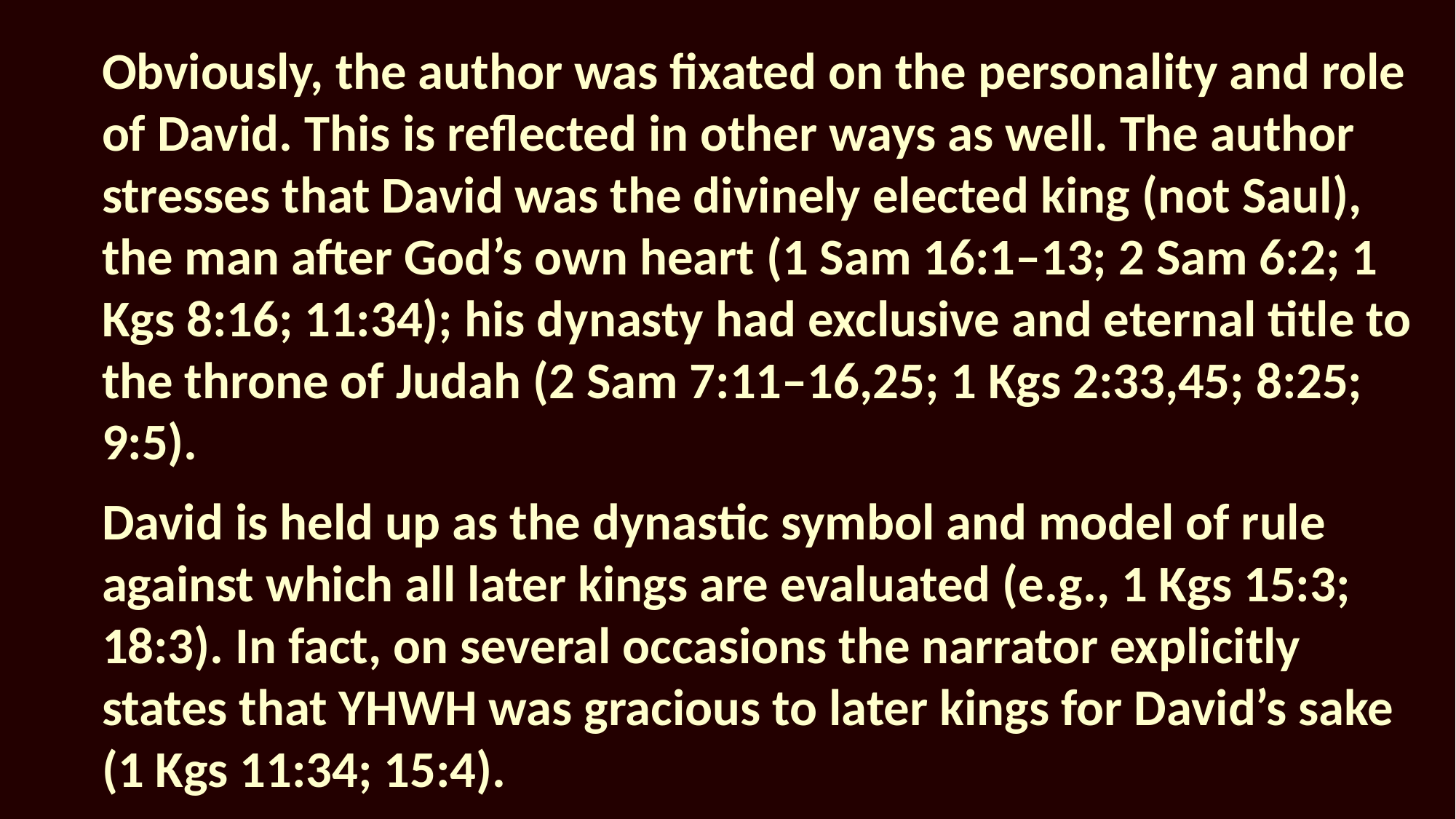

Obviously, the author was fixated on the personality and role of David. This is reflected in other ways as well. The author stresses that David was the divinely elected king (not Saul), the man after God’s own heart (1 Sam 16:1–13; 2 Sam 6:2; 1 Kgs 8:16; 11:34); his dynasty had exclusive and eternal title to the throne of Judah (2 Sam 7:11–16,25; 1 Kgs 2:33,45; 8:25; 9:5).
David is held up as the dynastic symbol and model of rule against which all later kings are evaluated (e.g., 1 Kgs 15:3; 18:3). In fact, on several occasions the narrator explicitly states that YHWH was gracious to later kings for David’s sake (1 Kgs 11:34; 15:4).